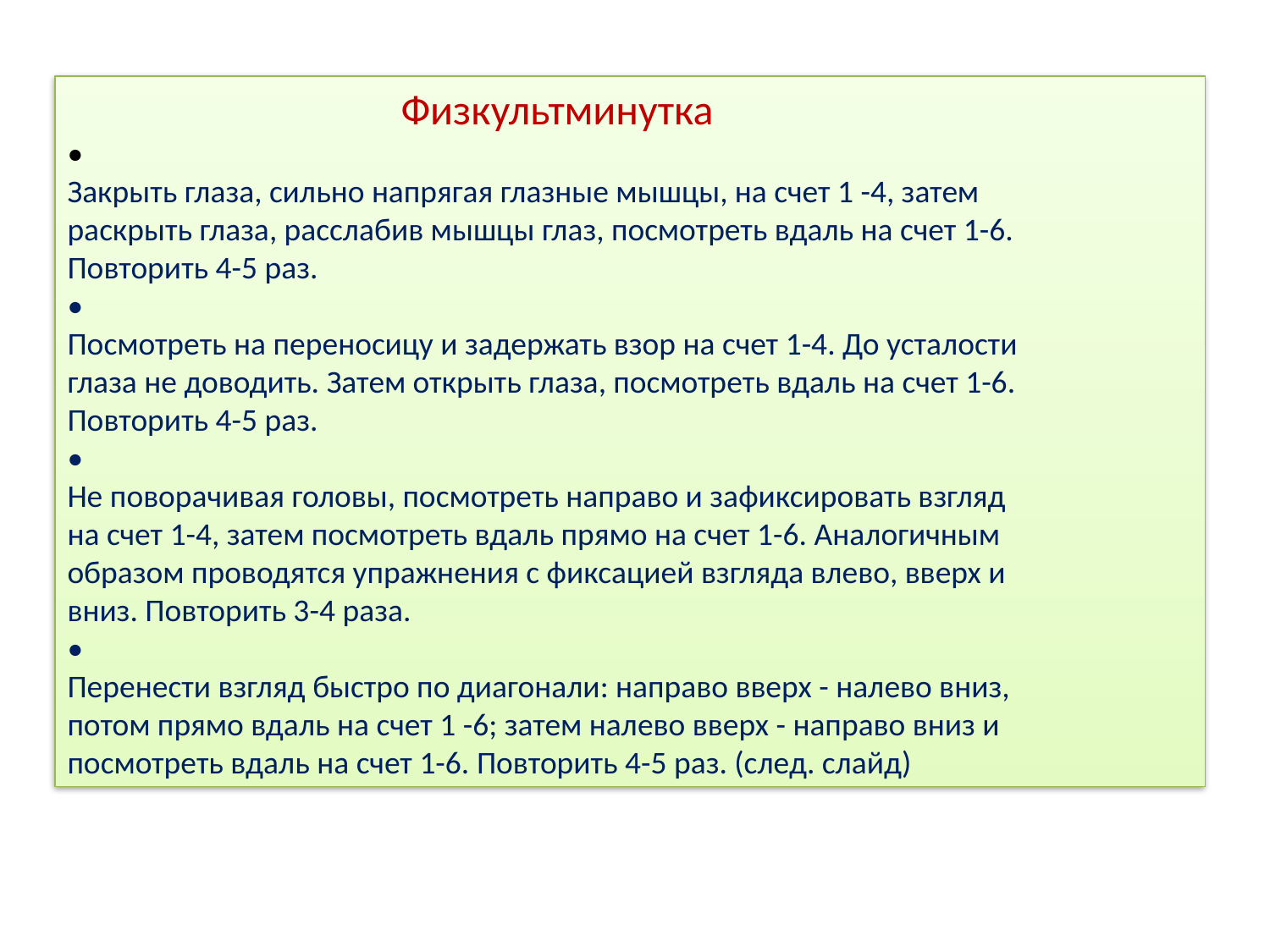

Физкультминутка
•
Закрыть глаза, сильно напрягая глазные мышцы, на счет 1 -4, затем
раскрыть глаза, расслабив мышцы глаз, посмотреть вдаль на счет 1-6.
Повторить 4-5 раз.
•
Посмотреть на переносицу и задержать взор на счет 1-4. До усталости
глаза не доводить. Затем открыть глаза, посмотреть вдаль на счет 1-6.
Повторить 4-5 раз.
•
Не поворачивая головы, посмотреть направо и зафиксировать взгляд
на счет 1-4, затем посмотреть вдаль прямо на счет 1-6. Аналогичным
образом проводятся упражнения с фиксацией взгляда влево, вверх и
вниз. Повторить 3-4 раза.
•
Перенести взгляд быстро по диагонали: направо вверх - налево вниз,
потом прямо вдаль на счет 1 -6; затем налево вверх - направо вниз и
посмотреть вдаль на счет 1-6. Повторить 4-5 раз. (след. слайд)